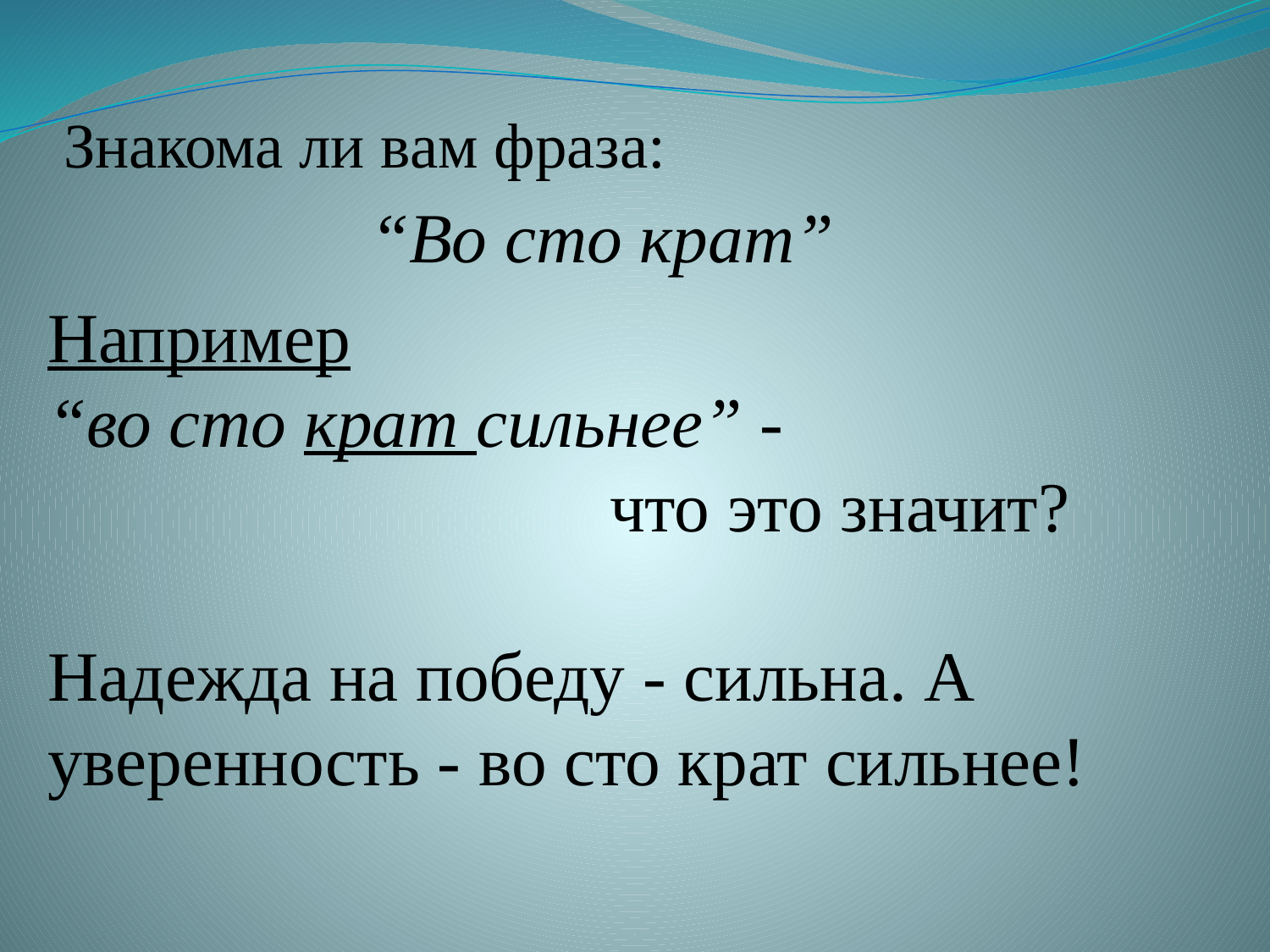

# Знакома ли вам фраза:
“Во сто крат”
Например
“во сто крат сильнее” -
                                что это значит?

Надежда на победу - сильна. А уверенность - во сто крат сильнее!